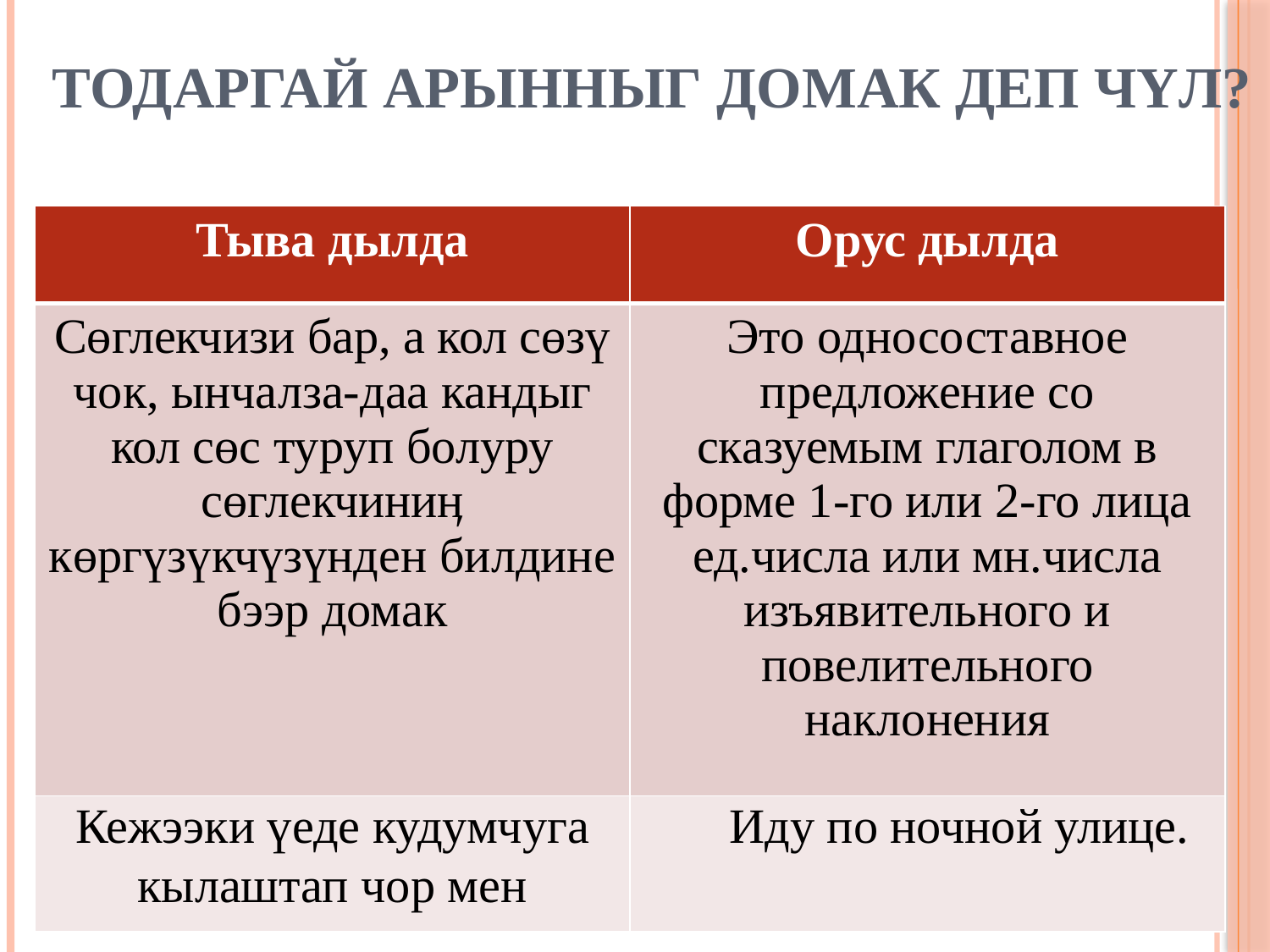

# Тодаргай арынныг домак деп чүл?
| Тыва дылда | Орус дылда |
| --- | --- |
| Сөглекчизи бар, а кол сөзү чок, ынчалза-даа кандыг кол сөс туруп болуру сөглекчиниӊ көргүзүкчүзүнден билдине бээр домак | Это односоставное предложение со сказуемым глаголом в форме 1-го или 2-го лица ед.числа или мн.числа изъявительного и повелительного наклонения |
| Кежээки үеде кудумчуга кылаштап чор мен | Иду по ночной улице. |